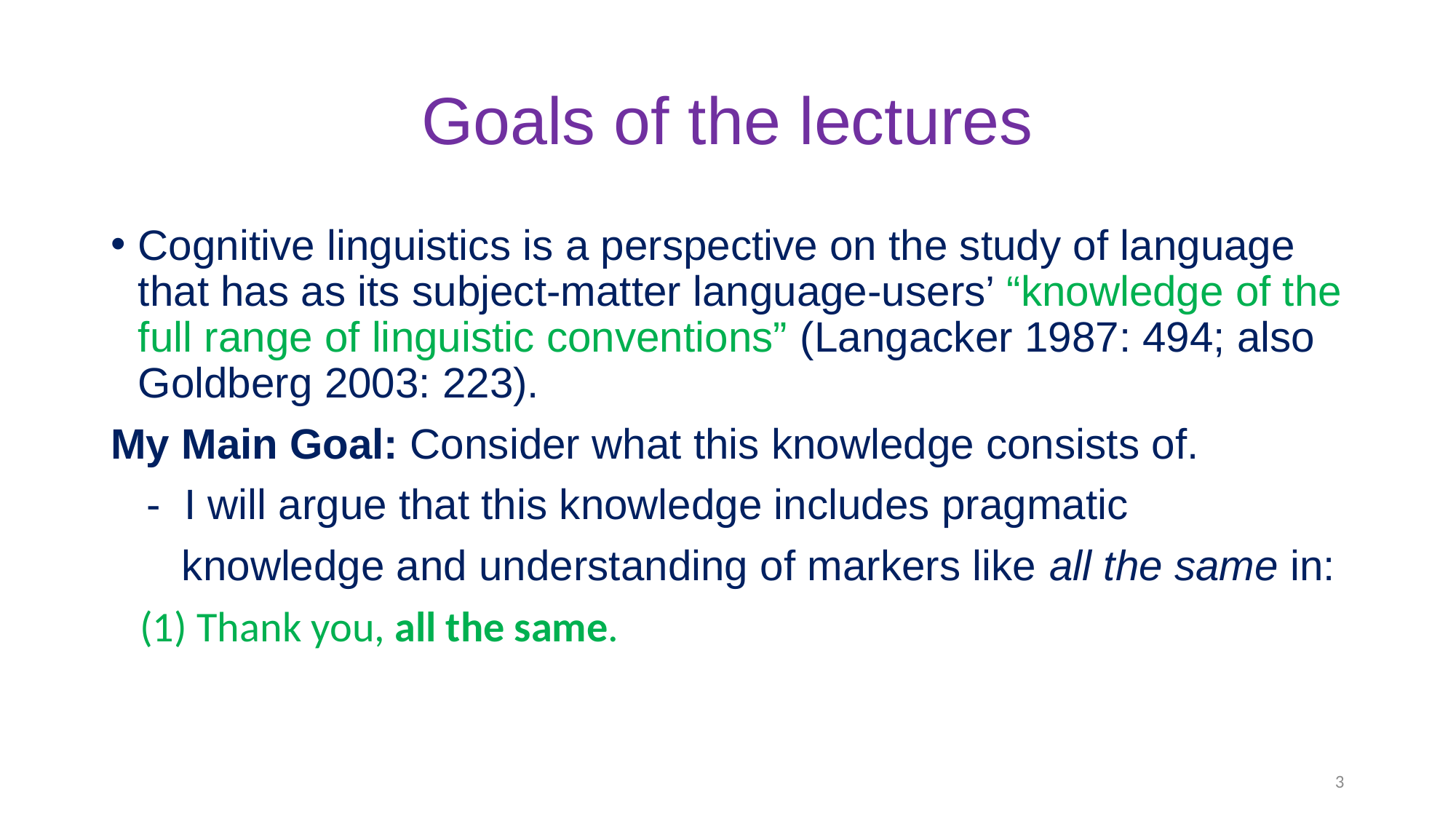

# Goals of the lectures
Cognitive linguistics is a perspective on the study of language that has as its subject-matter language-users’ “knowledge of the full range of linguistic conventions” (Langacker 1987: 494; also Goldberg 2003: 223).
My Main Goal: Consider what this knowledge consists of.
   -  I will argue that this knowledge includes pragmatic
      knowledge and understanding of markers like all the same in:
   (1) Thank you, all the same.

3